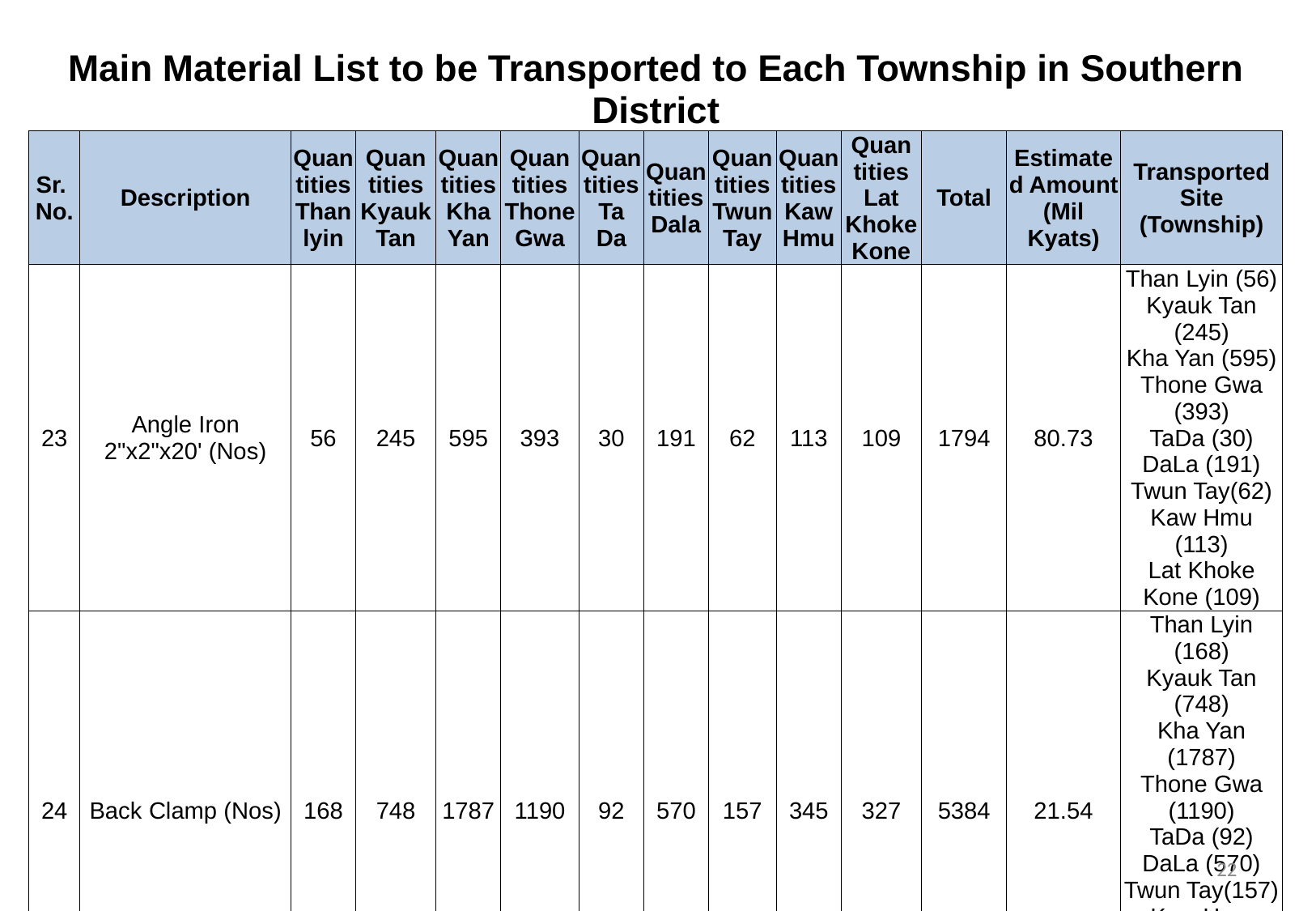

| Main Material List to be Transported to Each Township in Southern District |  |  |  |  |  |  |  |  |  |  |  |  |  |
| --- | --- | --- | --- | --- | --- | --- | --- | --- | --- | --- | --- | --- | --- |
| Sr. No. | Description | Quan tities Than lyin | Quan tities Kyauk Tan | Quan tities Kha Yan | Quan tities Thone Gwa | Quan tities Ta Da | Quan tities Dala | Quan tities Twun Tay | Quan tities Kaw Hmu | Quan tities Lat Khoke Kone | Total | Estimated Amount (Mil Kyats) | Transported Site (Township) |
| 23 | Angle Iron 2"x2"x20' (Nos) | 56 | 245 | 595 | 393 | 30 | 191 | 62 | 113 | 109 | 1794 | 80.73 | Than Lyin (56) Kyauk Tan (245) Kha Yan (595) Thone Gwa (393) TaDa (30) DaLa (191) Twun Tay(62) Kaw Hmu (113) Lat Khoke Kone (109) |
| 24 | Back Clamp (Nos) | 168 | 748 | 1787 | 1190 | 92 | 570 | 157 | 345 | 327 | 5384 | 21.54 | Than Lyin (168) Kyauk Tan (748) Kha Yan (1787) Thone Gwa (1190) TaDa (92) DaLa (570) Twun Tay(157) Kaw Hmu (345) Lat Khoke Kone (327) |
22